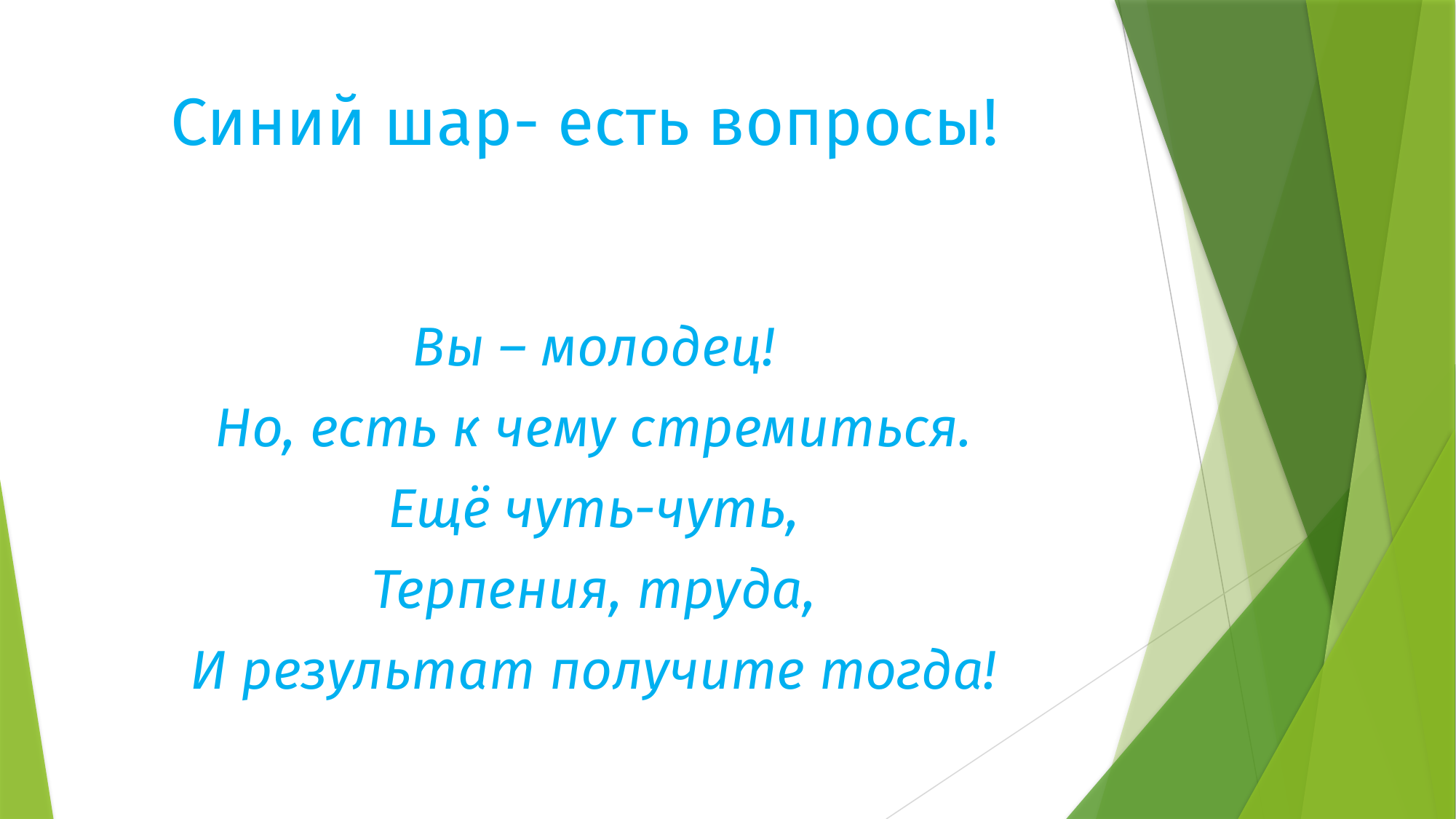

# Синий шар- есть вопросы!

Вы – молодец!
Но, есть к чему стремиться.
Ещё чуть-чуть,
Терпения, труда,
И результат получите тогда!